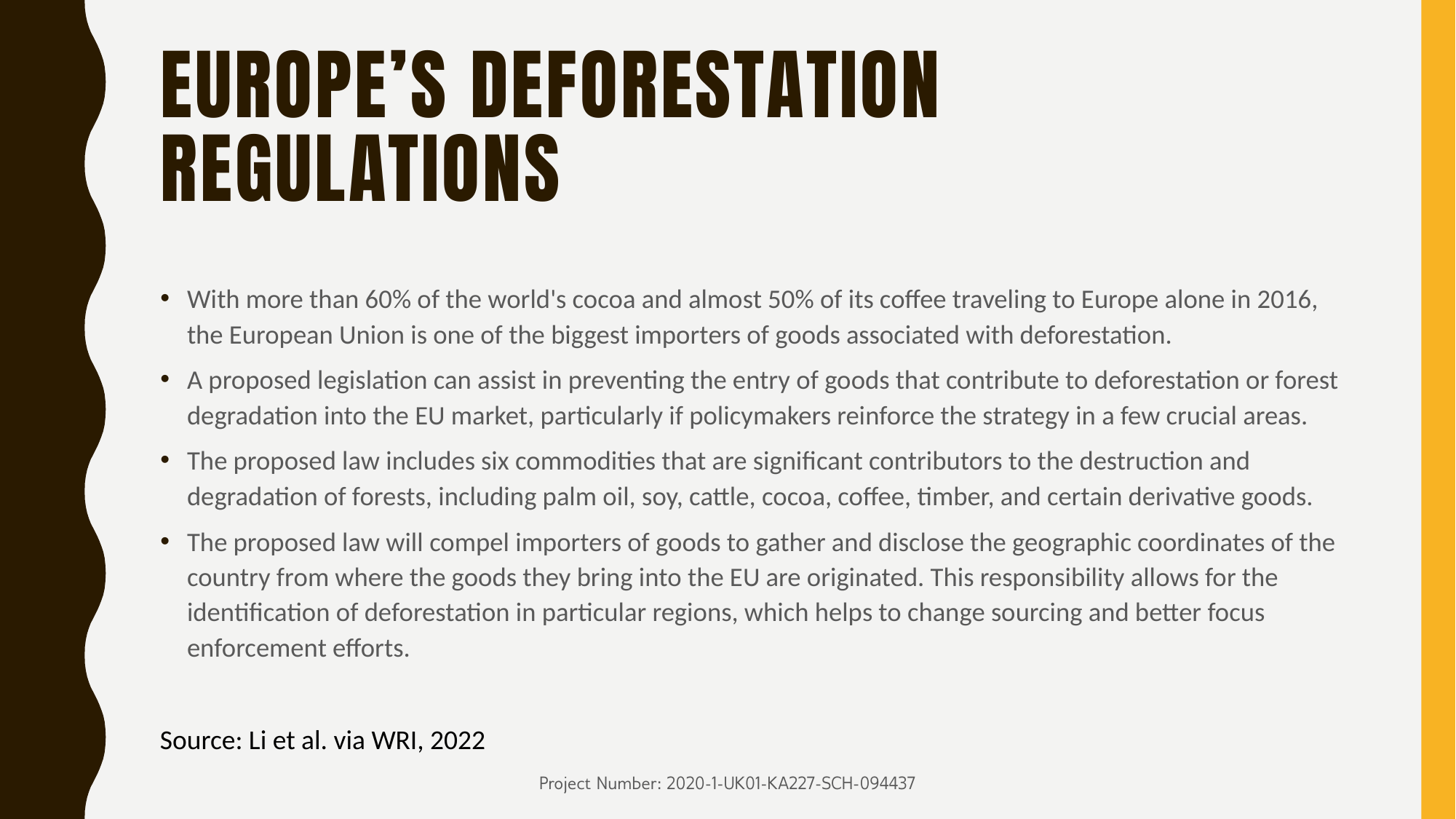

# Europe’s Deforestatıon regulatıons
With more than 60% of the world's cocoa and almost 50% of its coffee traveling to Europe alone in 2016, the European Union is one of the biggest importers of goods associated with deforestation.
A proposed legislation can assist in preventing the entry of goods that contribute to deforestation or forest degradation into the EU market, particularly if policymakers reinforce the strategy in a few crucial areas.
The proposed law includes six commodities that are significant contributors to the destruction and degradation of forests, including palm oil, soy, cattle, cocoa, coffee, timber, and certain derivative goods.
The proposed law will compel importers of goods to gather and disclose the geographic coordinates of the country from where the goods they bring into the EU are originated. This responsibility allows for the identification of deforestation in particular regions, which helps to change sourcing and better focus enforcement efforts.
Source: Li et al. via WRI, 2022
Project Number: 2020-1-UK01-KA227-SCH-094437